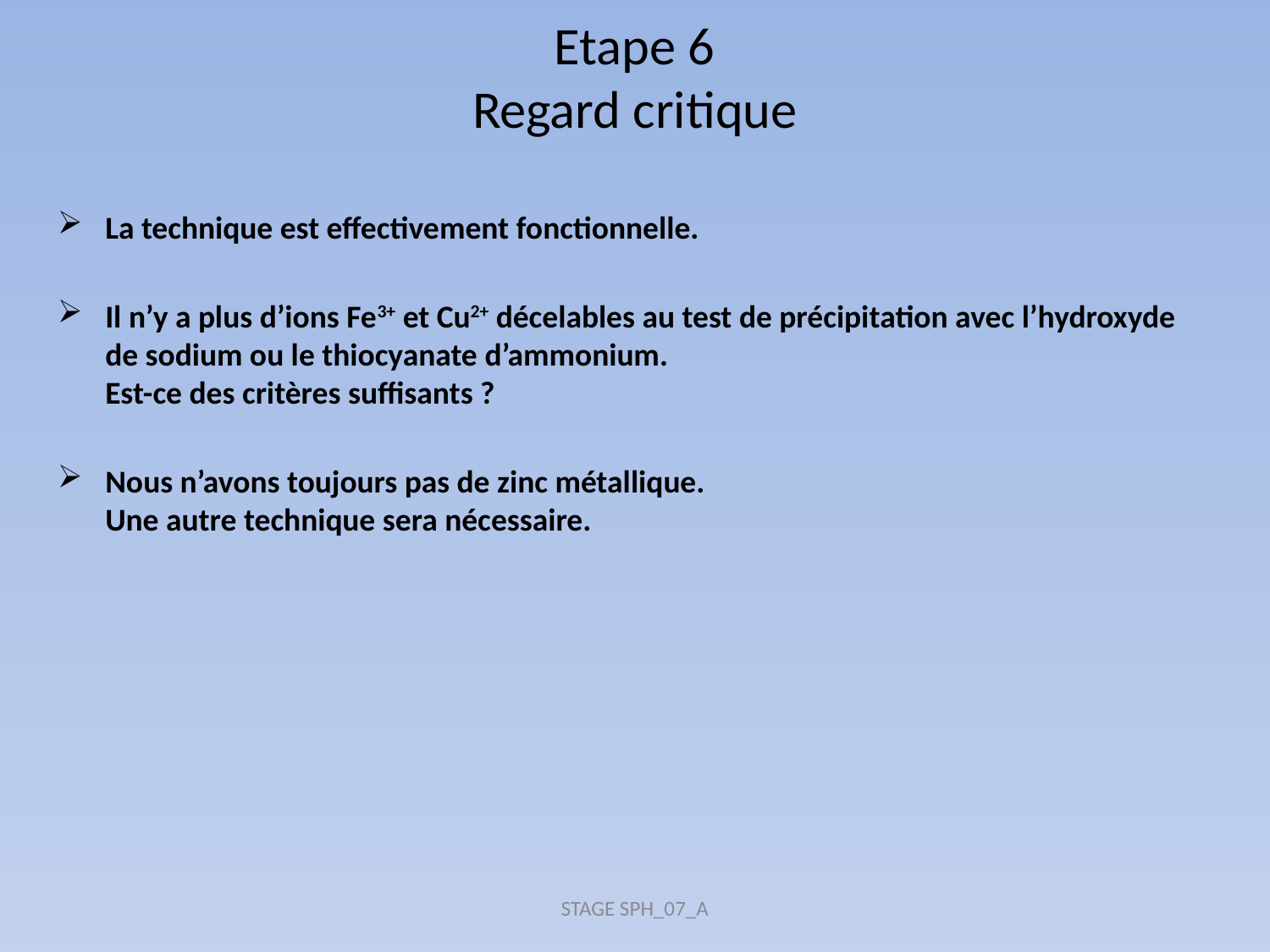

# Etape 6 Regard critique

La technique est effectivement fonctionnelle.

Il n’y a plus d’ions Fe3+ et Cu2+ décelables au test de précipitation avec l’hydroxyde de sodium ou le thiocyanate d’ammonium.
Est-ce des critères suffisants ?

Nous n’avons toujours pas de zinc métallique.
Une autre technique sera nécessaire.

STAGE SPH_07_A